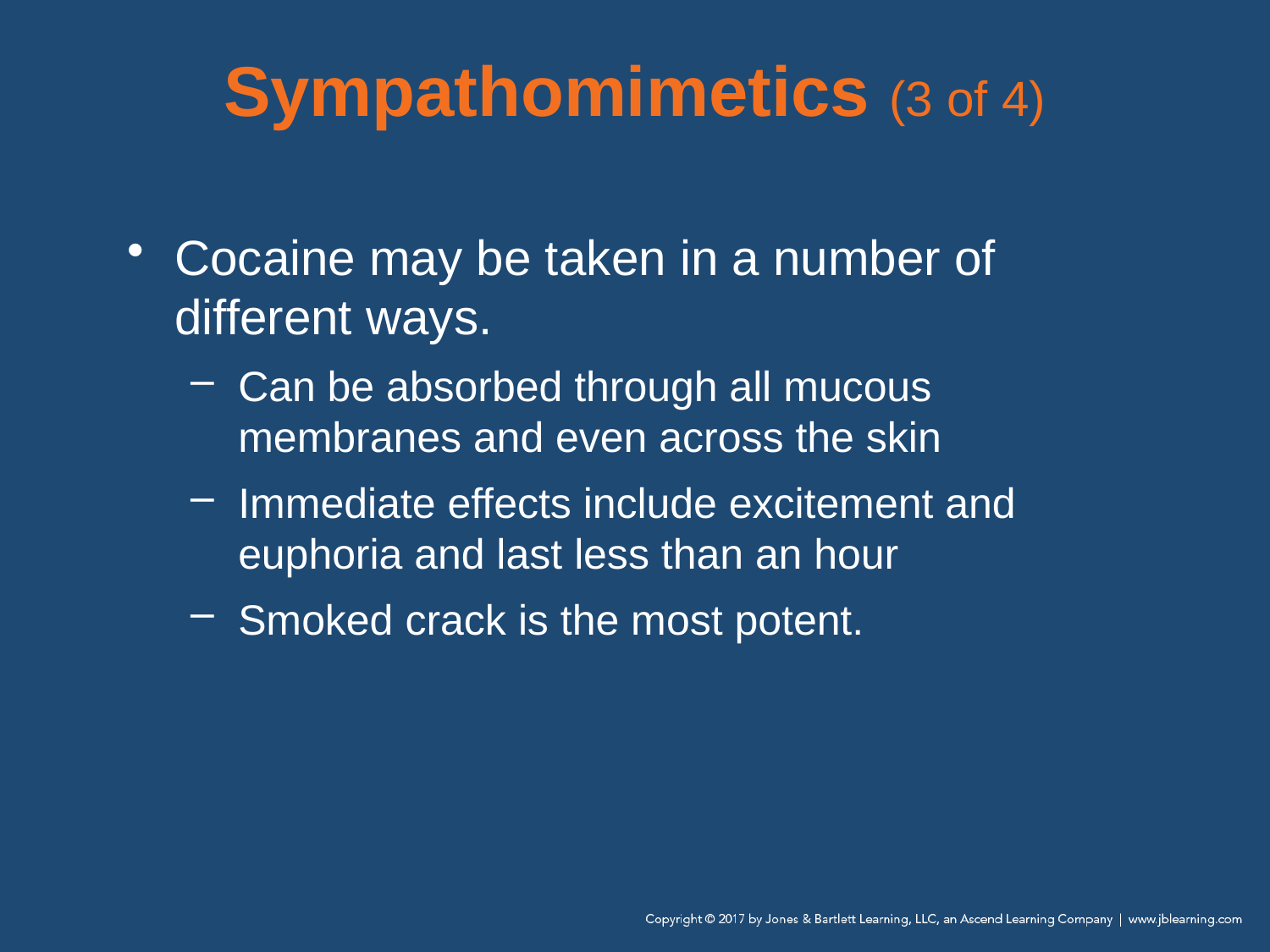

# Sympathomimetics (3 of 4)
Cocaine may be taken in a number of different ways.
Can be absorbed through all mucous membranes and even across the skin
Immediate effects include excitement and euphoria and last less than an hour
Smoked crack is the most potent.